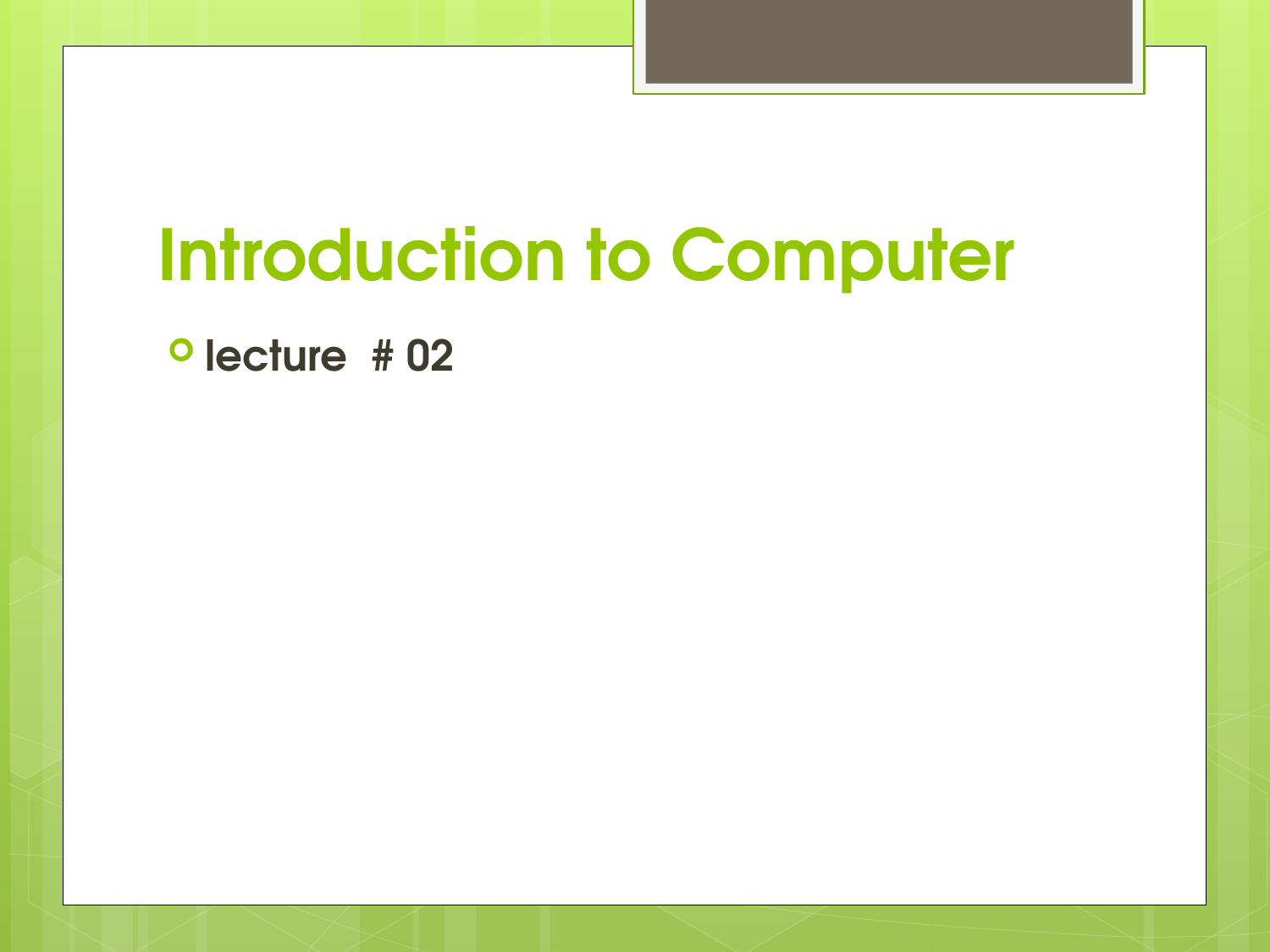

# Introduction to Computer
lecture  # 02